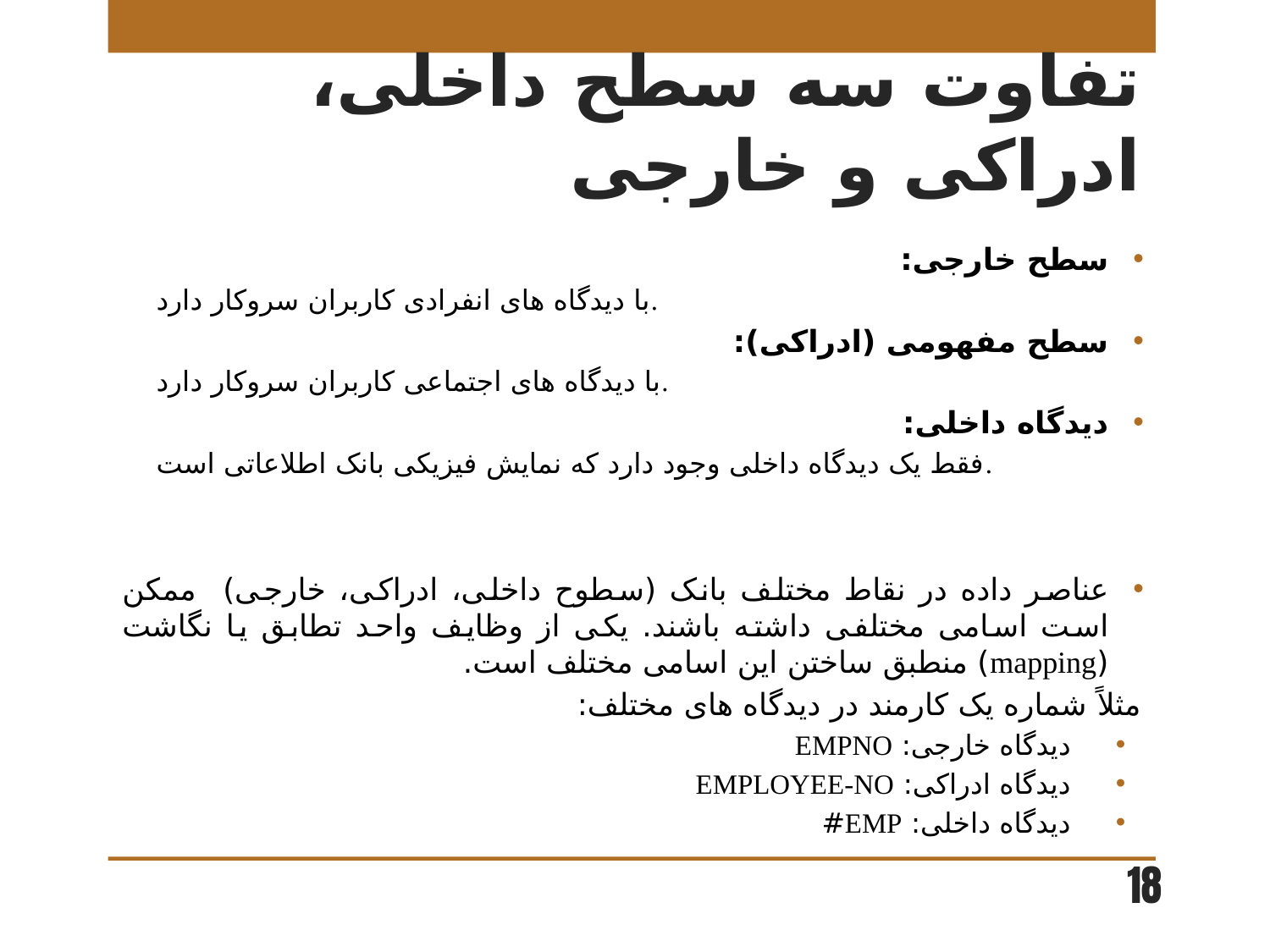

# تفاوت سه سطح داخلی، ادراکی و خارجی
سطح خارجی:
با دیدگاه های انفرادی کاربران سروکار دارد.
سطح مفهومی (ادراکی):
با دیدگاه های اجتماعی کاربران سروکار دارد.
دیدگاه داخلی:
فقط یک دیدگاه داخلی وجود دارد که نمایش فیزیکی بانک اطلاعاتی است.

عناصر داده در نقاط مختلف بانک (سطوح داخلی، ادراکی، خارجی)  ممکن است اسامی مختلفی داشته باشند. یکی از وظایف واحد تطابق یا نگاشت (mapping) منطبق ساختن این اسامی مختلف است.
مثلاً شماره یک کارمند در دیدگاه های مختلف:
دیدگاه خارجی: EMPNO
دیدگاه ادراکی: EMPLOYEE-NO
دیدگاه داخلی: EMP#
18